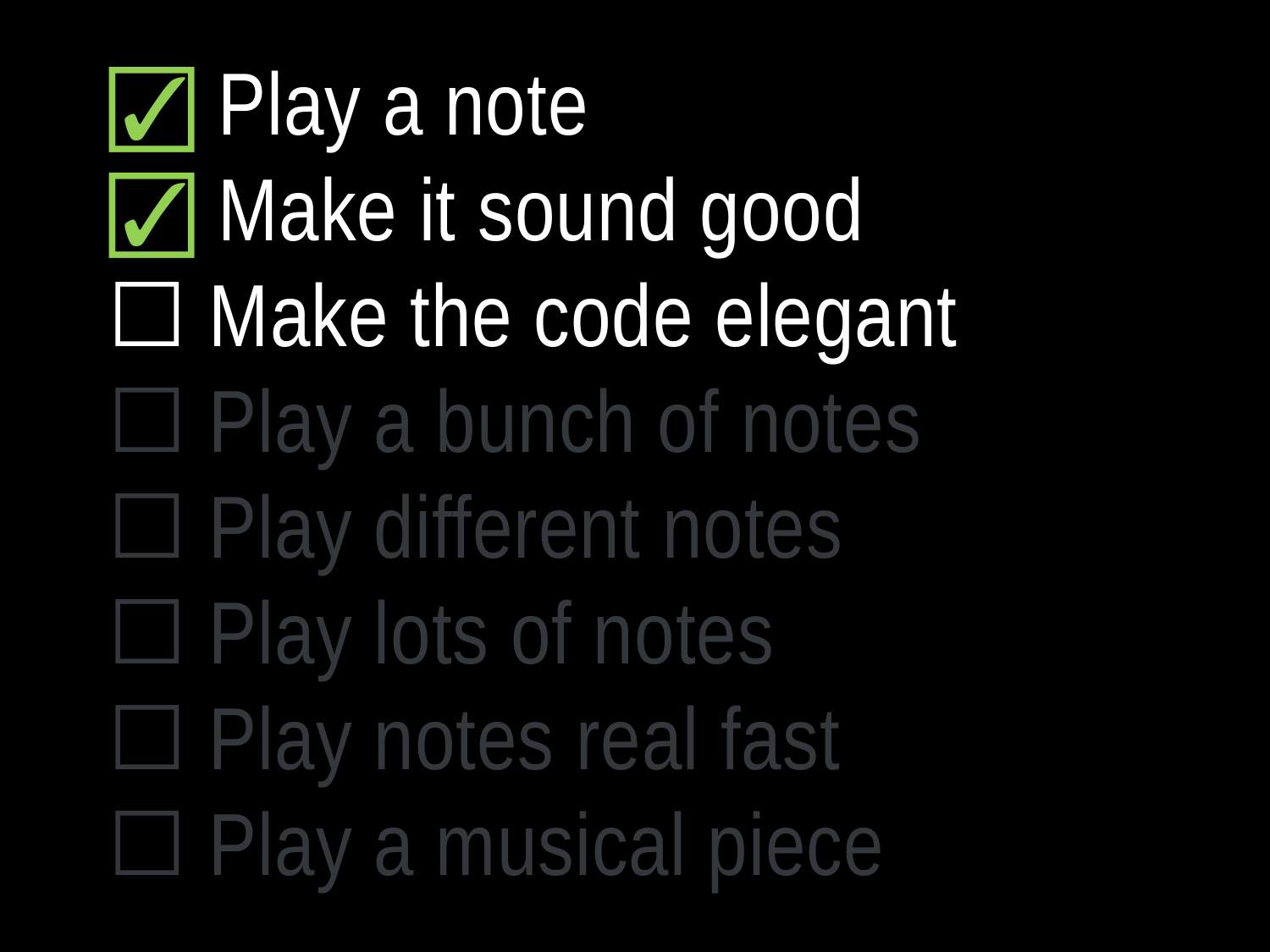

# ☑ Play a note
☑ Make it sound good
☐ Make the code elegant
☐ Play a bunch of notes
☐ Play different notes
☐ Play lots of notes
☐ Play notes real fast
☐ Play a musical piece